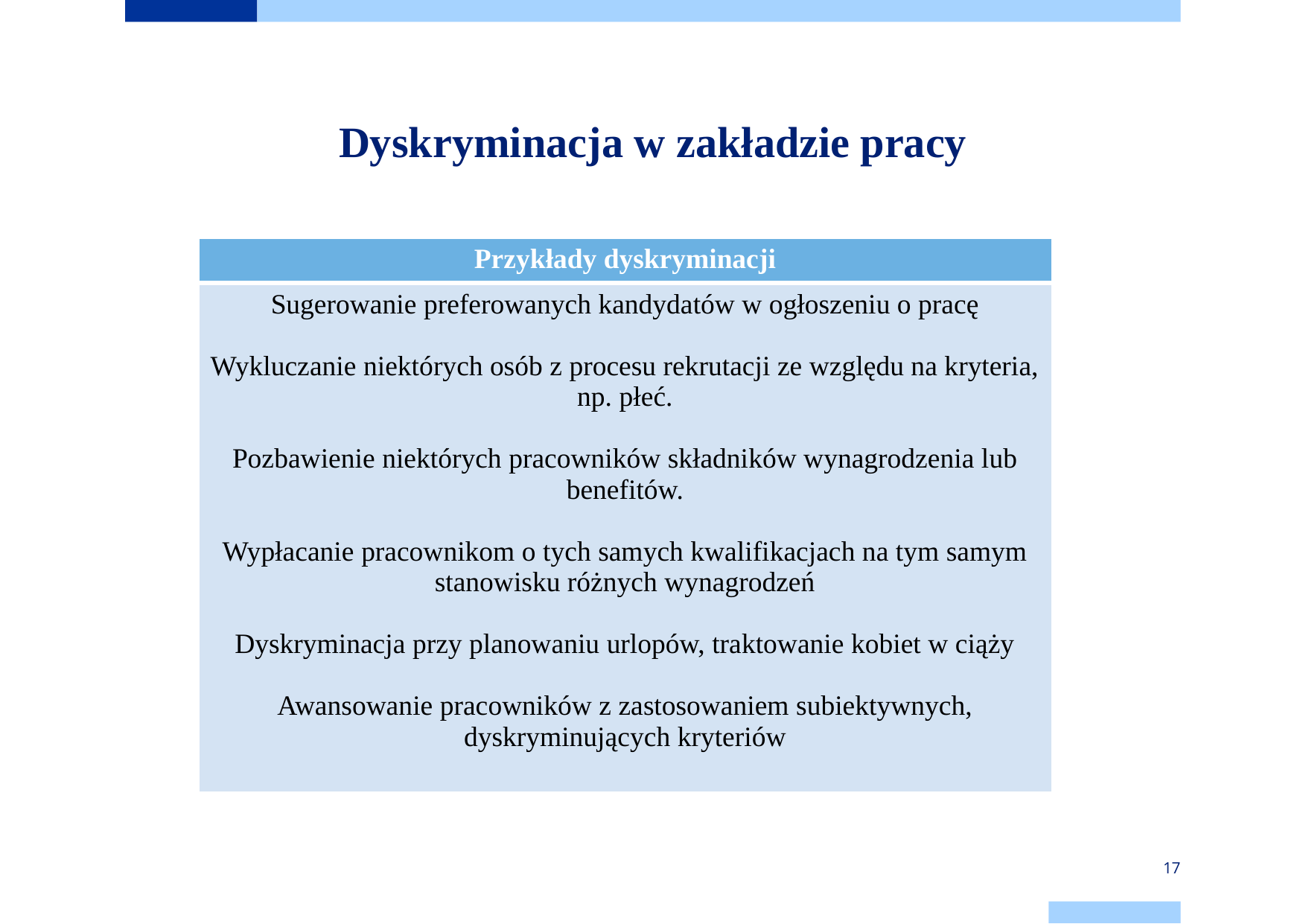

# Dyskryminacja w zakładzie pracy
| Przykłady dyskryminacji |
| --- |
| Sugerowanie preferowanych kandydatów w ogłoszeniu o pracę Wykluczanie niektórych osób z procesu rekrutacji ze względu na kryteria, np. płeć. Pozbawienie niektórych pracowników składników wynagrodzenia lub benefitów. Wypłacanie pracownikom o tych samych kwalifikacjach na tym samym stanowisku różnych wynagrodzeń Dyskryminacja przy planowaniu urlopów, traktowanie kobiet w ciąży Awansowanie pracowników z zastosowaniem subiektywnych, dyskryminujących kryteriów |
17